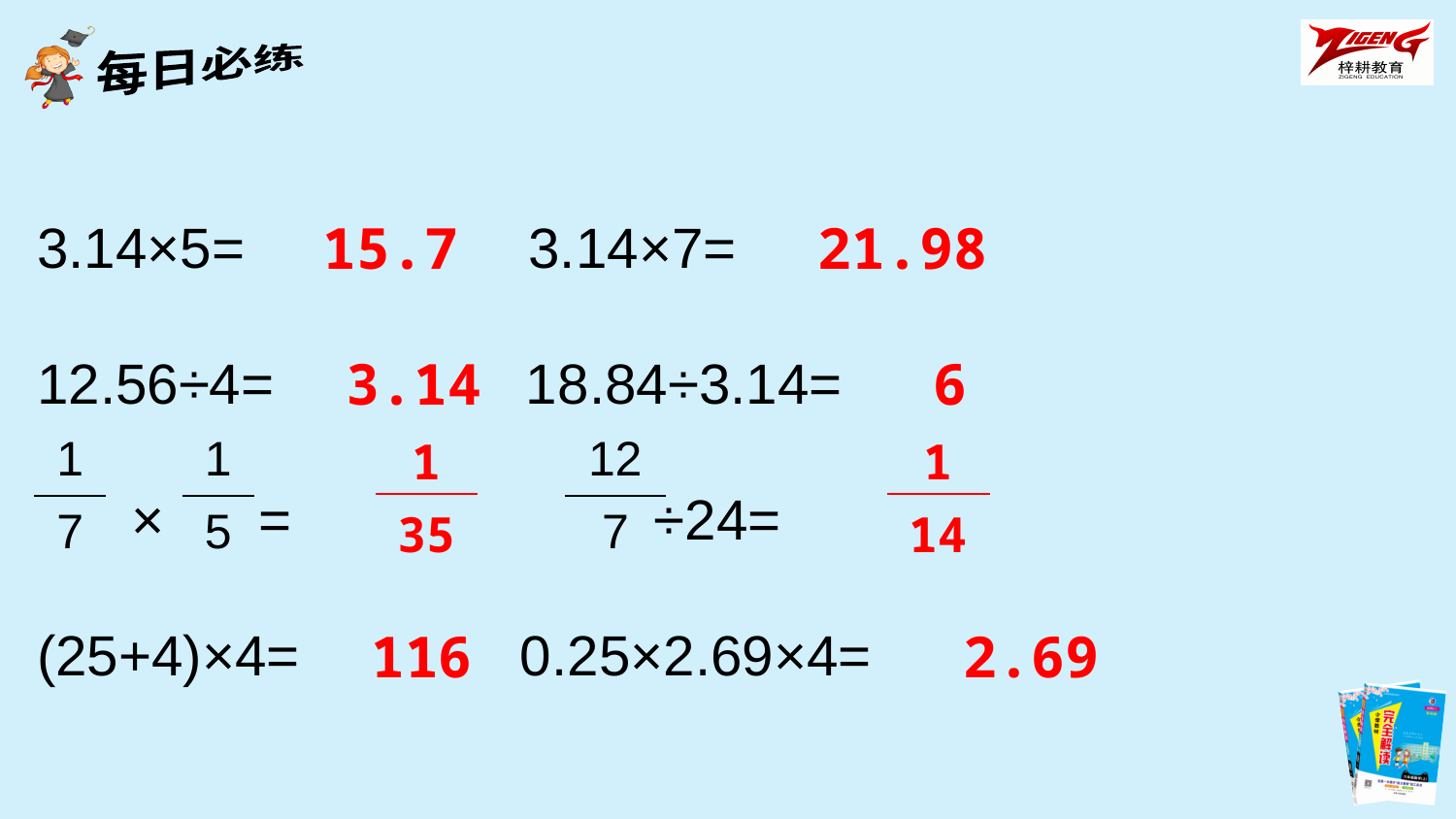

3.14×5=                  3.14×7=
12.56÷4=                18.84÷3.14=
      ×      =                       ÷24=
(25+4)×4=              0.25×2.69×4=
15.7
21.98
3.14
6
| 1 |
| --- |
| 35 |
| 1 |
| --- |
| 14 |
| 1 |
| --- |
| 7 |
| 1 |
| --- |
| 5 |
| 12 |
| --- |
| 7 |
116
2.69